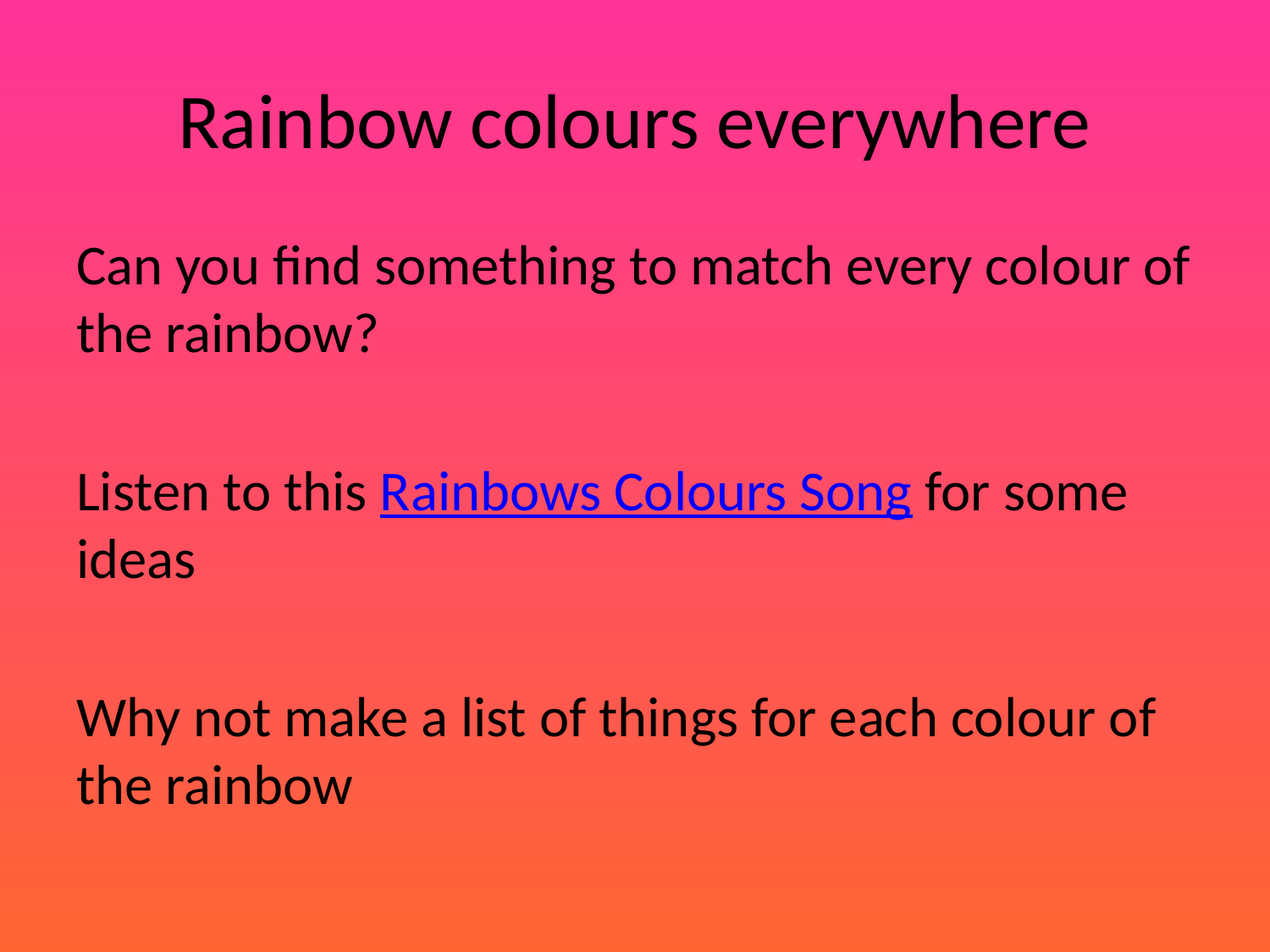

# Rainbow colours everywhere
Can you find something to match every colour of the rainbow?

Listen to this Rainbows Colours Song for some ideas

Why not make a list of things for each colour of the rainbow